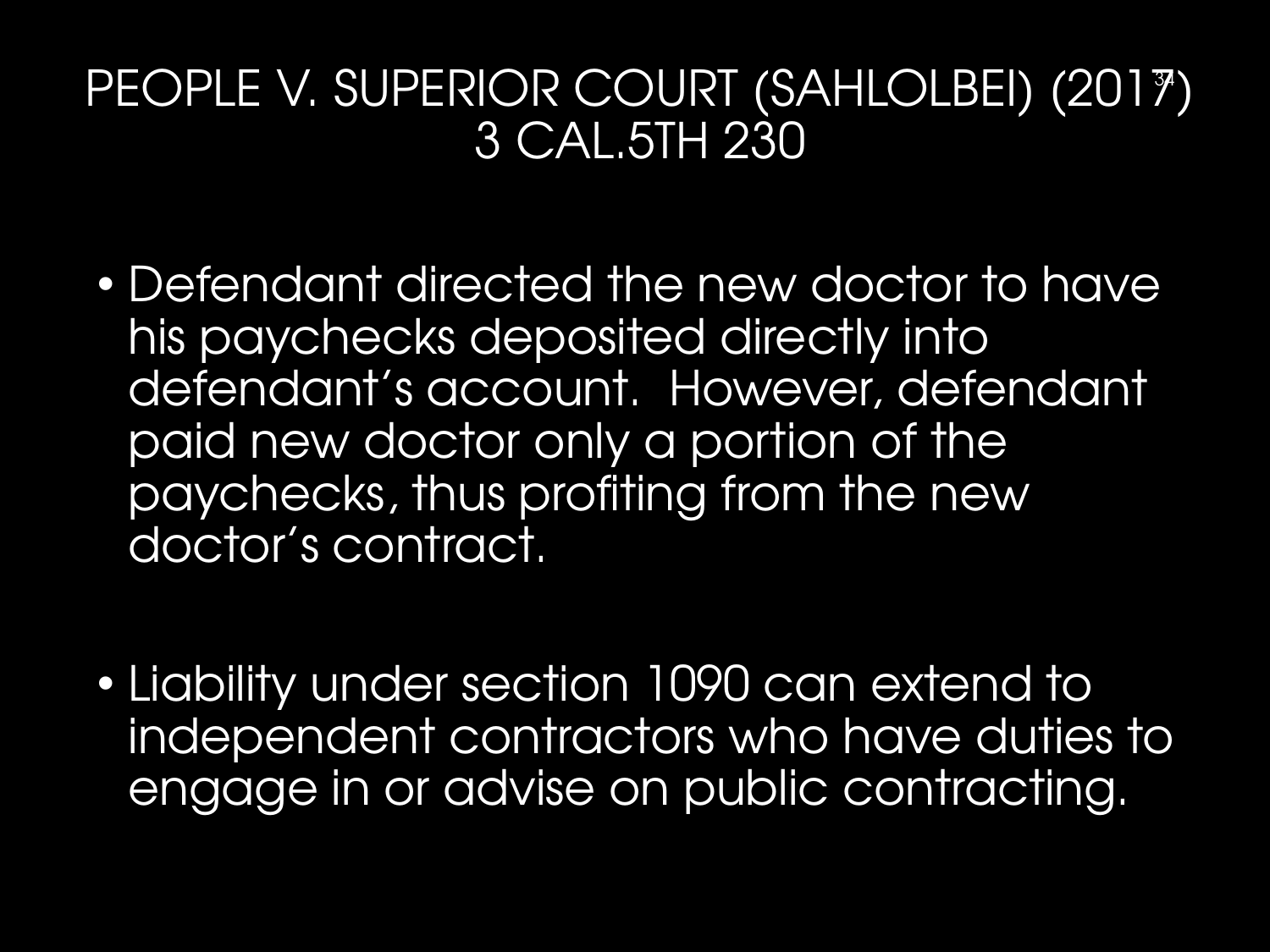

# People v. Superior Court (Sahlolbei) (2017) 3 Cal.5th 230
34
Defendant directed the new doctor to have his paychecks deposited directly into defendant’s account.  However, defendant paid new doctor only a portion of the paychecks, thus profiting from the new doctor’s contract.

Liability under section 1090 can extend to independent contractors who have duties to engage in or advise on public contracting.